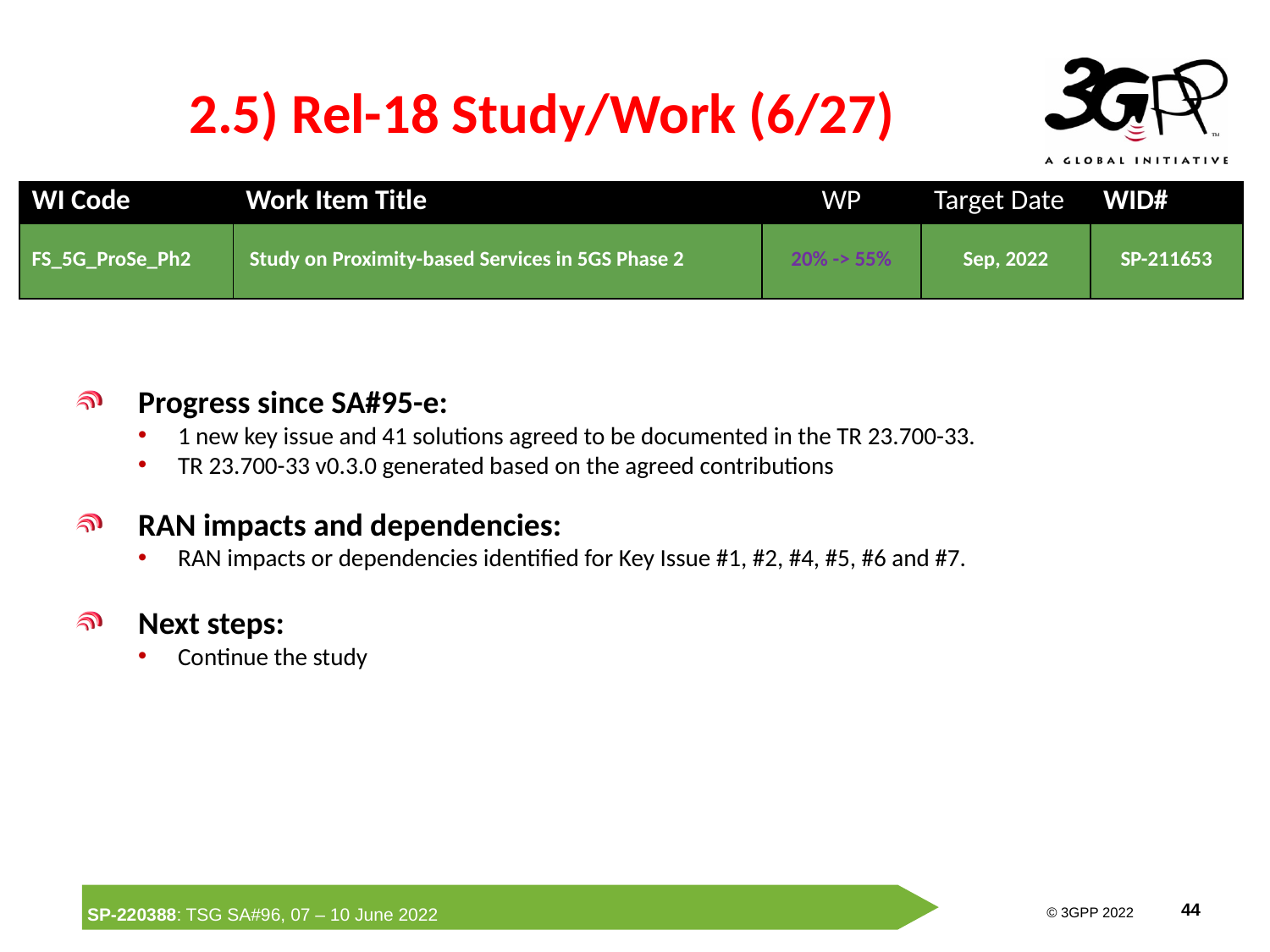

# 2.5) Rel-18 Study/Work (6/27)
| WI Code | Work Item Title | WP | Target Date | WID# |
| --- | --- | --- | --- | --- |
| FS\_5G\_ProSe\_Ph2 | Study on Proximity-based Services in 5GS Phase 2 | 20% -> 55% | Sep, 2022 | SP-211653 |
Progress since SA#95-e:
1 new key issue and 41 solutions agreed to be documented in the TR 23.700-33.
TR 23.700-33 v0.3.0 generated based on the agreed contributions

RAN impacts and dependencies:
RAN impacts or dependencies identified for Key Issue #1, #2, #4, #5, #6 and #7.

Next steps:
Continue the study